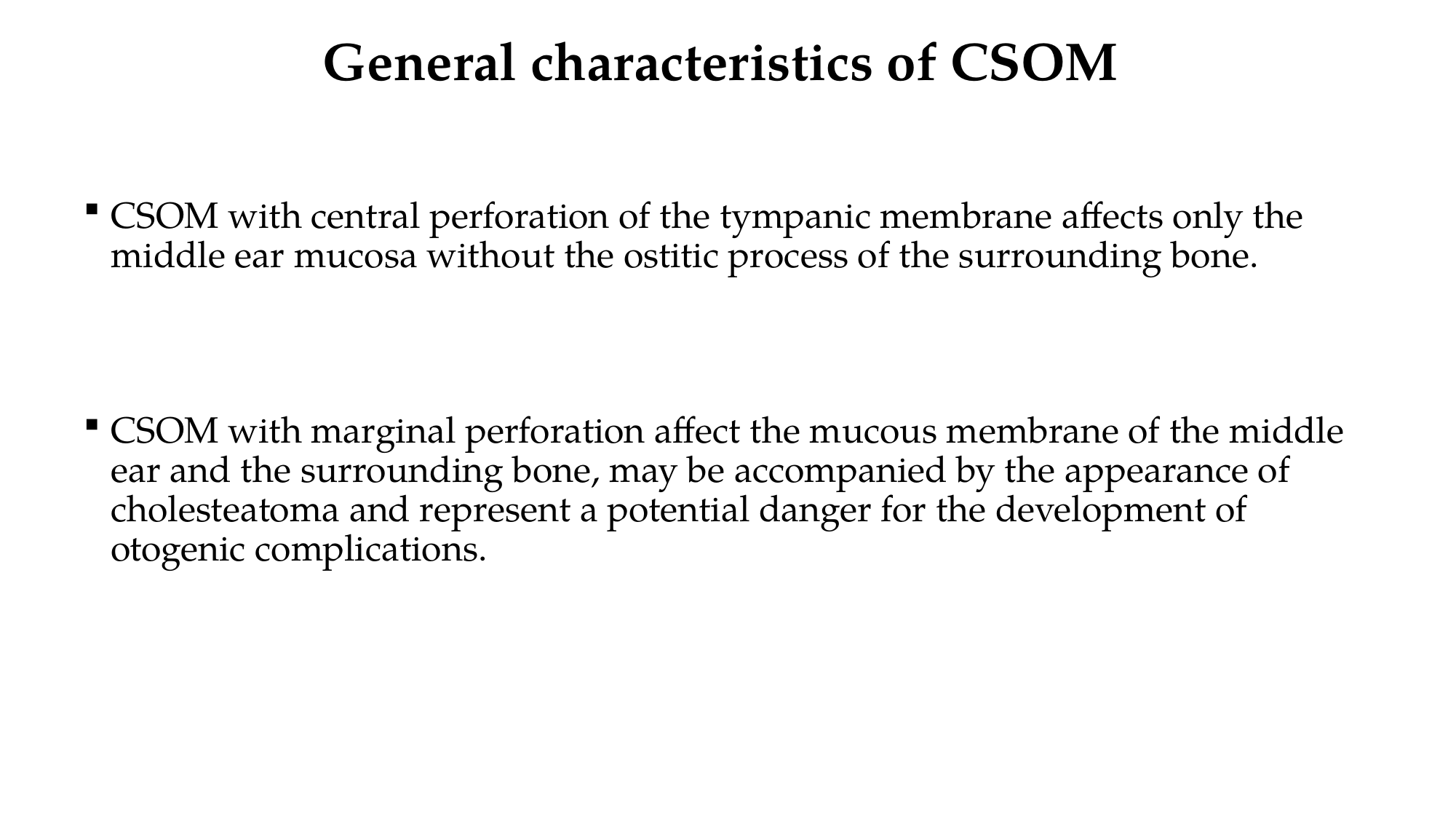

General characteristics of CSOM
CSOM with central perforation of the tympanic membrane affects only the middle ear mucosa without the ostitic process of the surrounding bone.

CSOM with marginal perforation affect the mucous membrane of the middle ear and the surrounding bone, may be accompanied by the appearance of cholesteatoma and represent a potential danger for the development of otogenic complications.